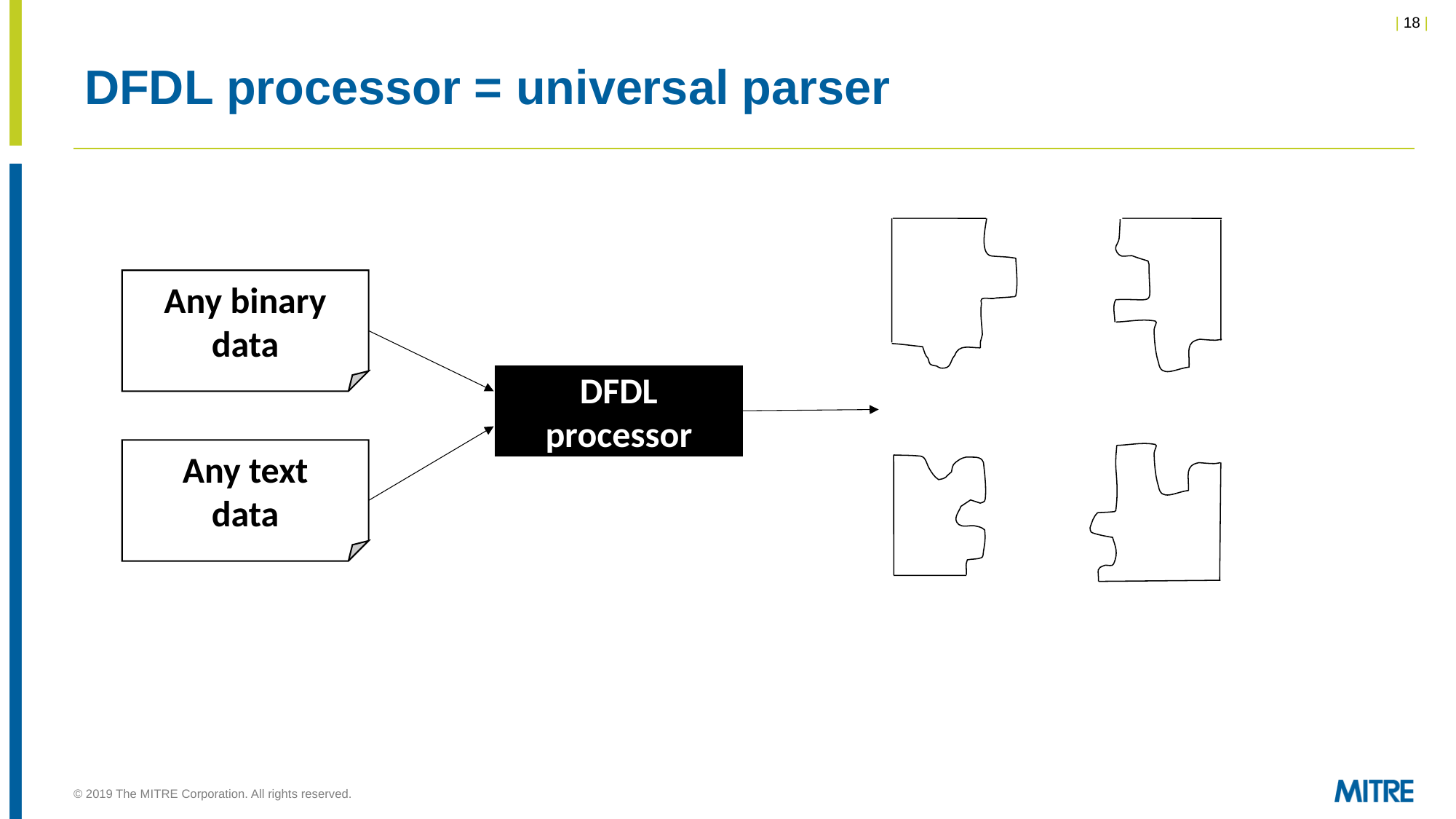

# DFDL processor = universal parser

Any binary
data
DFDL
processor
Any text
data

© 2019 The MITRE Corporation. All rights reserved.